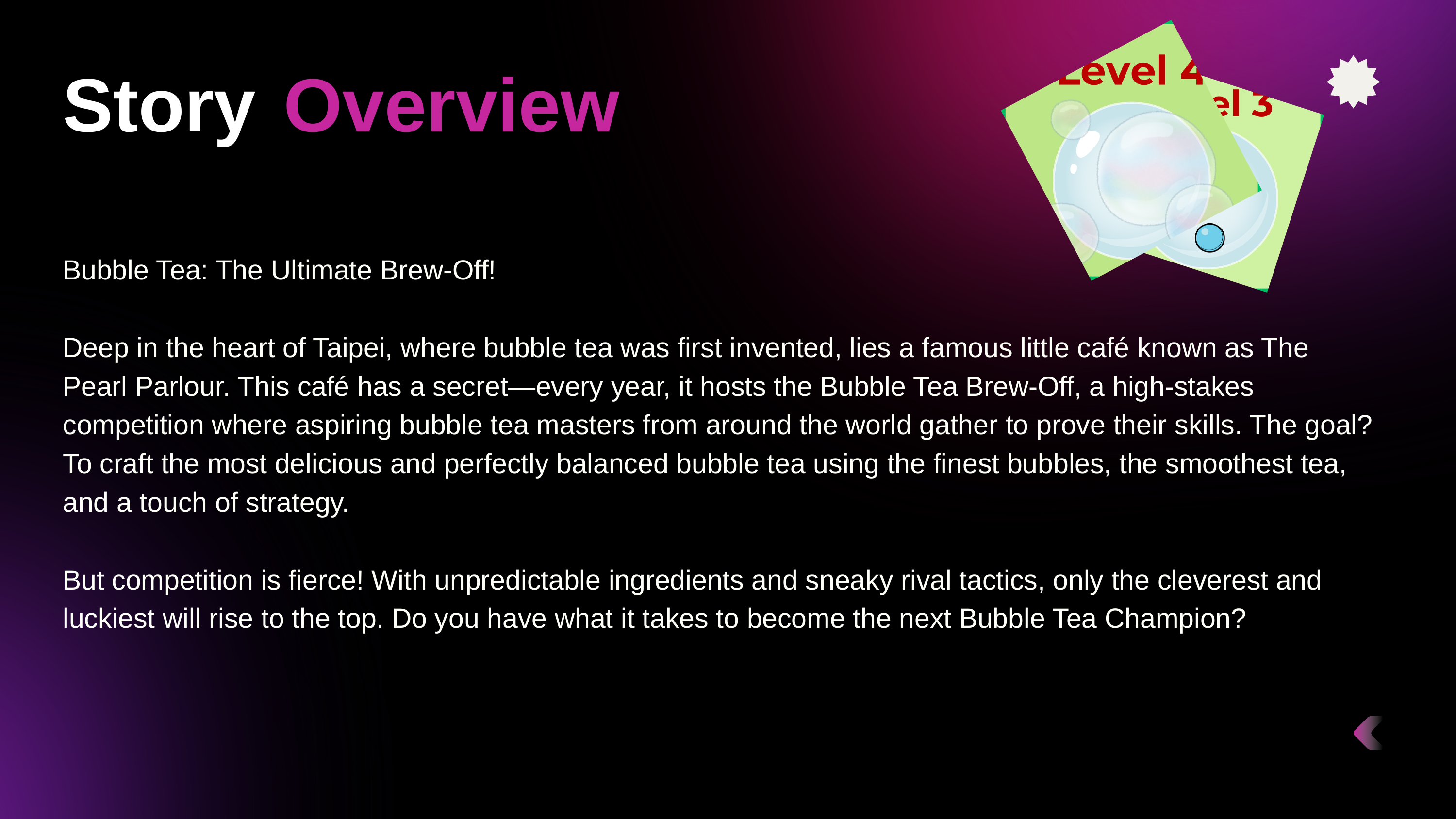

Story
Overview

Bubble Tea: The Ultimate Brew-Off!

Deep in the heart of Taipei, where bubble tea was first invented, lies a famous little café known as The Pearl Parlour. This café has a secret—every year, it hosts the Bubble Tea Brew-Off, a high-stakes competition where aspiring bubble tea masters from around the world gather to prove their skills. The goal? To craft the most delicious and perfectly balanced bubble tea using the finest bubbles, the smoothest tea, and a touch of strategy.

But competition is fierce! With unpredictable ingredients and sneaky rival tactics, only the cleverest and luckiest will rise to the top. Do you have what it takes to become the next Bubble Tea Champion?